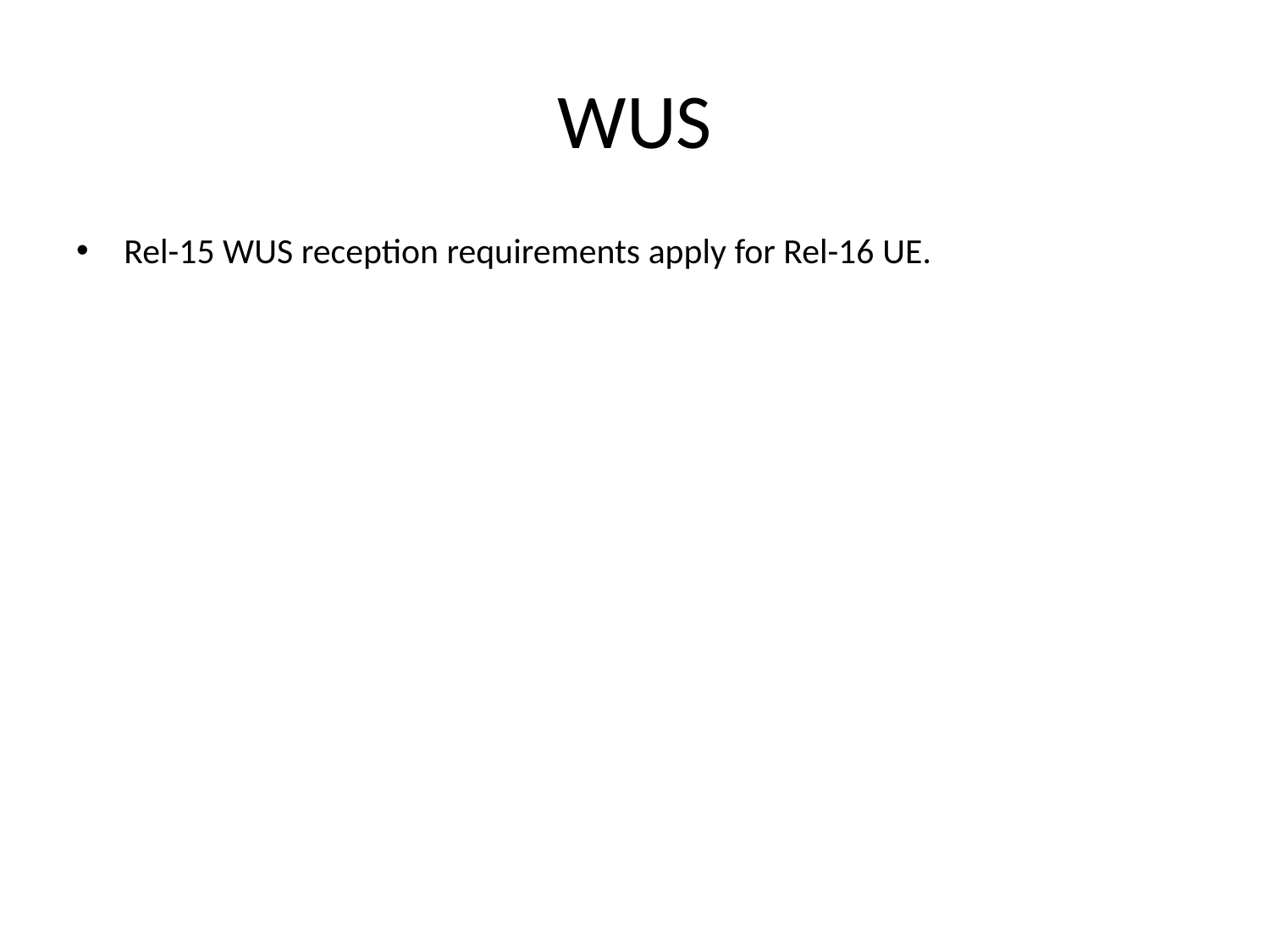

# WUS
Rel-15 WUS reception requirements apply for Rel-16 UE.